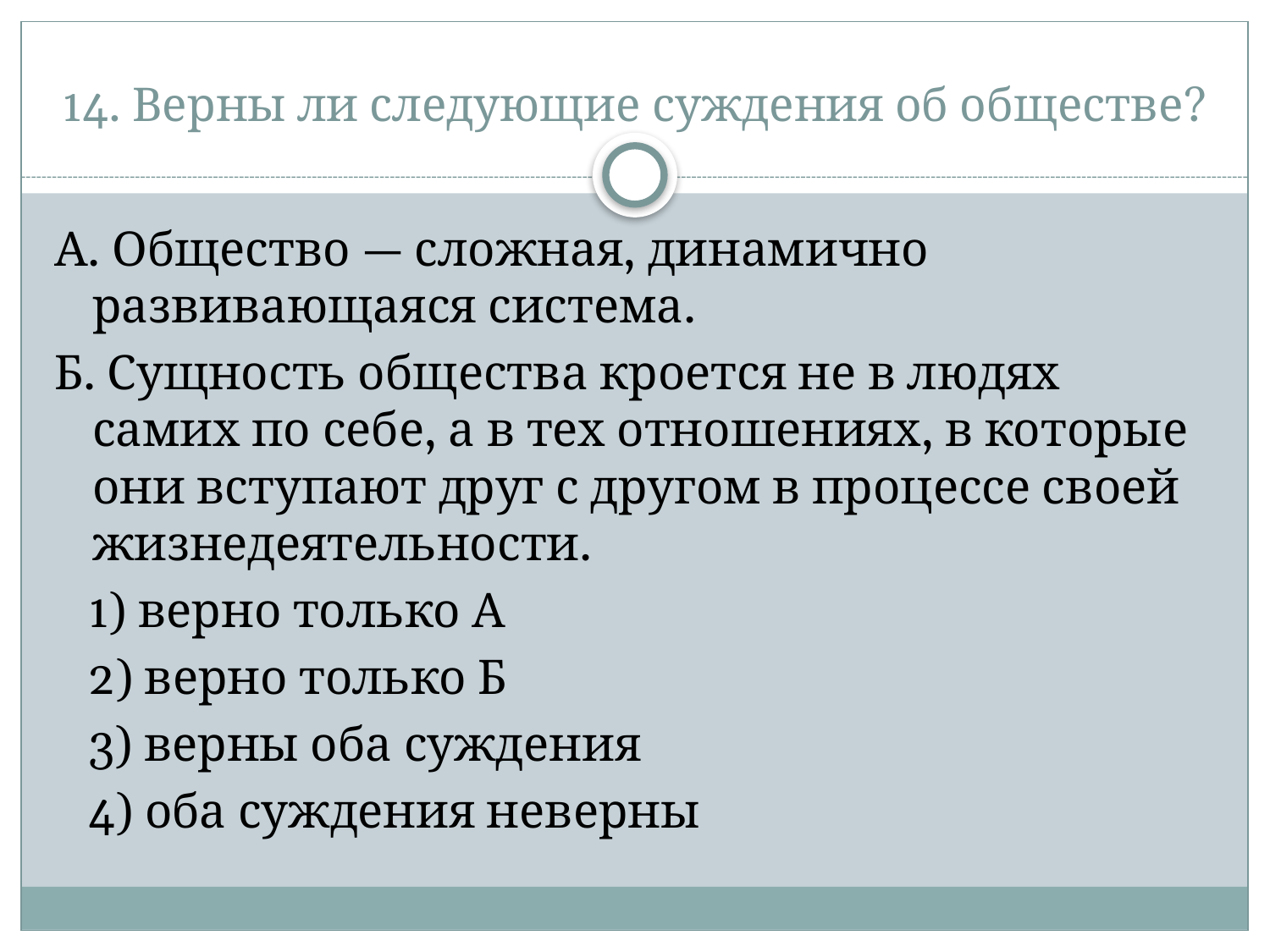

# 14. Верны ли следующие суждения об обществе?
А. Общество — сложная, динамично развивающаяся система.
Б. Сущность общества кроется не в людях самих по себе, а в тех отношениях, в которые они вступают друг с другом в процессе своей жизнедеятельности.
   1) верно только А
   2) верно только Б
   3) верны оба суждения
   4) оба суждения неверны